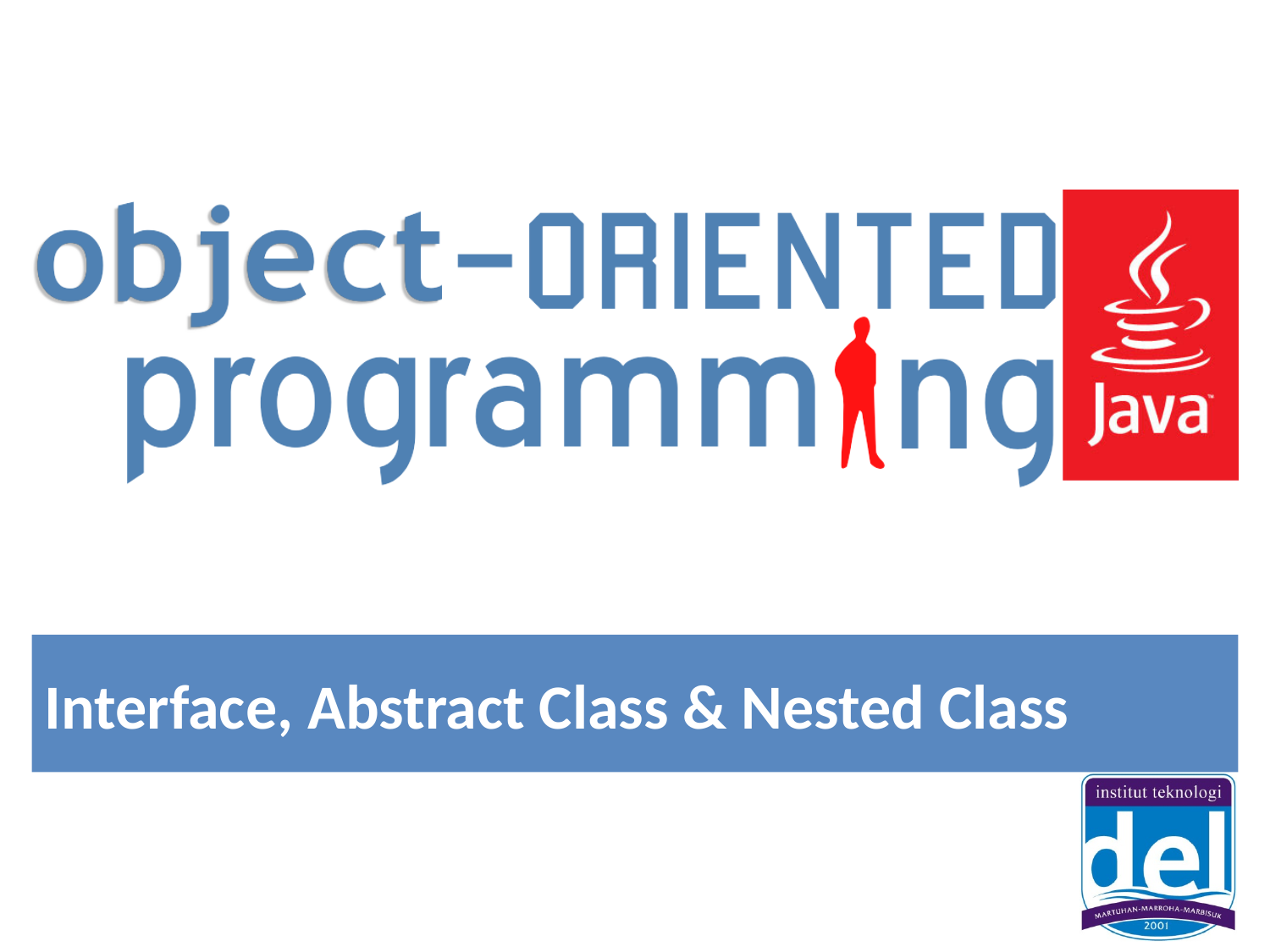

# Interface, Abstract Class & Nested Class